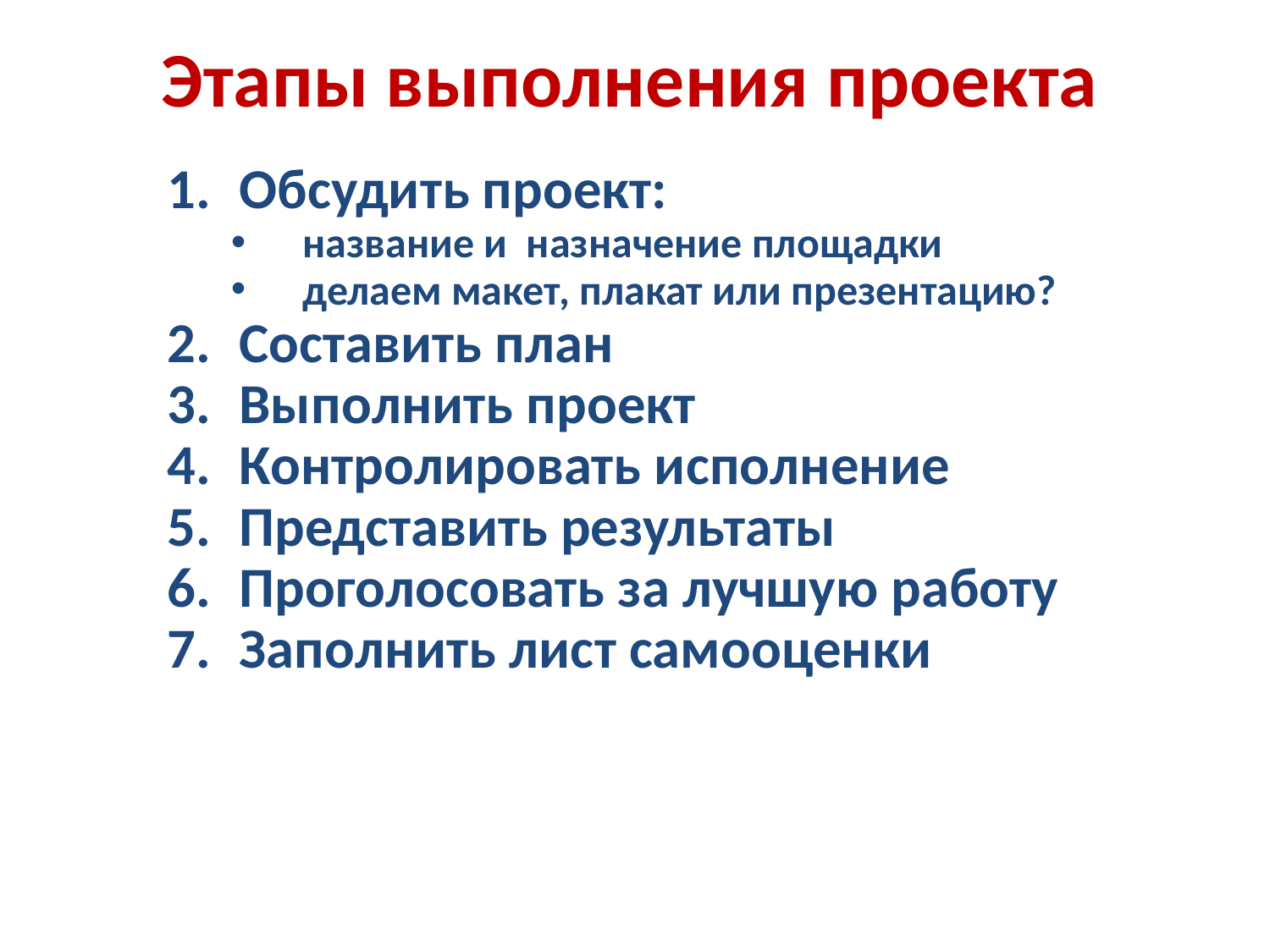

# Этапы выполнения проекта
Обсудить проект:
название и  назначение площадки
делаем макет, плакат или презентацию?
Составить план
Выполнить проект
Контролировать исполнение
Представить результаты
Проголосовать за лучшую работу
Заполнить лист самооценки